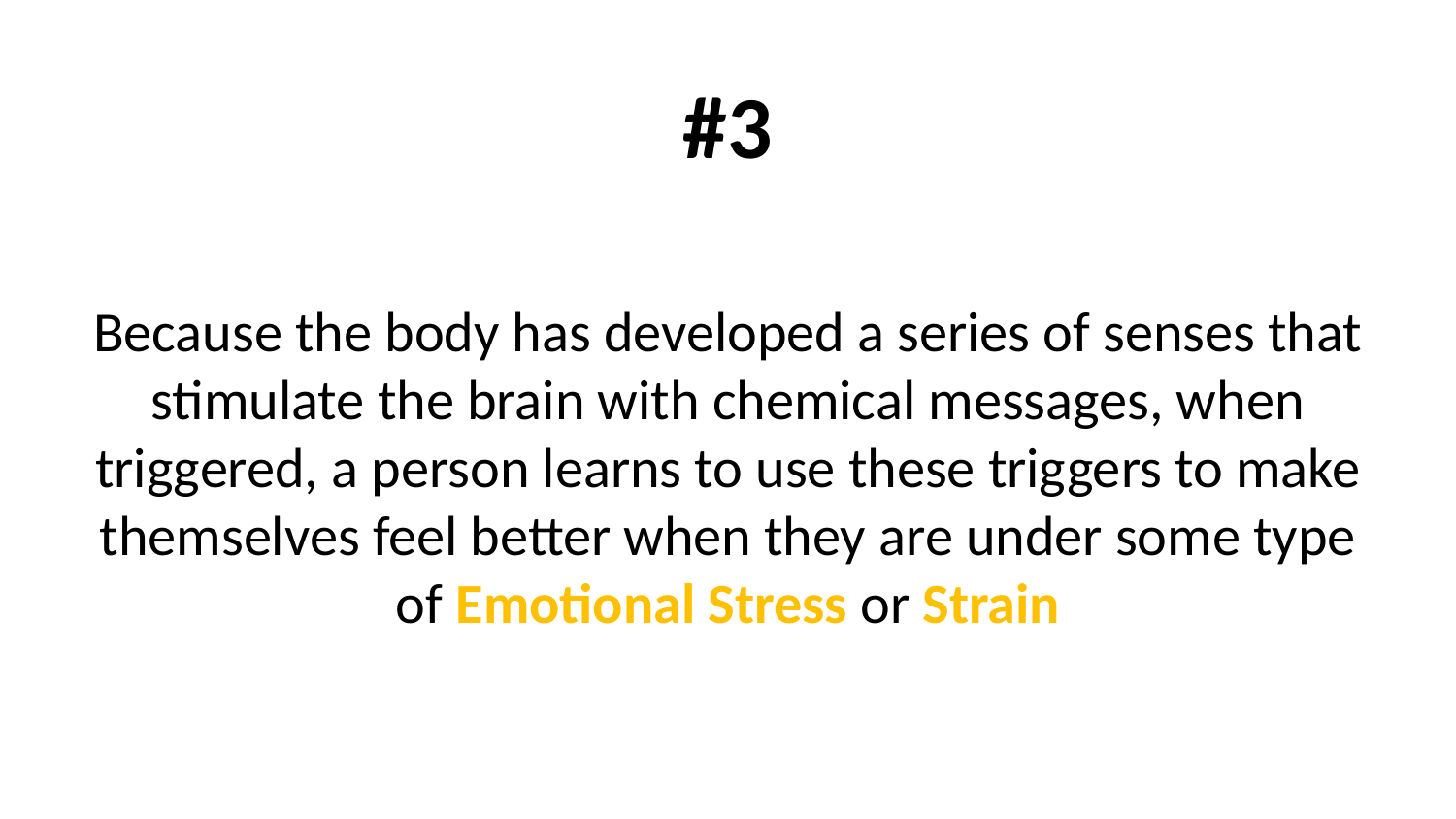

# #3
Because the body has developed a series of senses that stimulate the brain with chemical messages, when triggered, a person learns to use these triggers to make themselves feel better when they are under some type of Emotional Stress or Strain